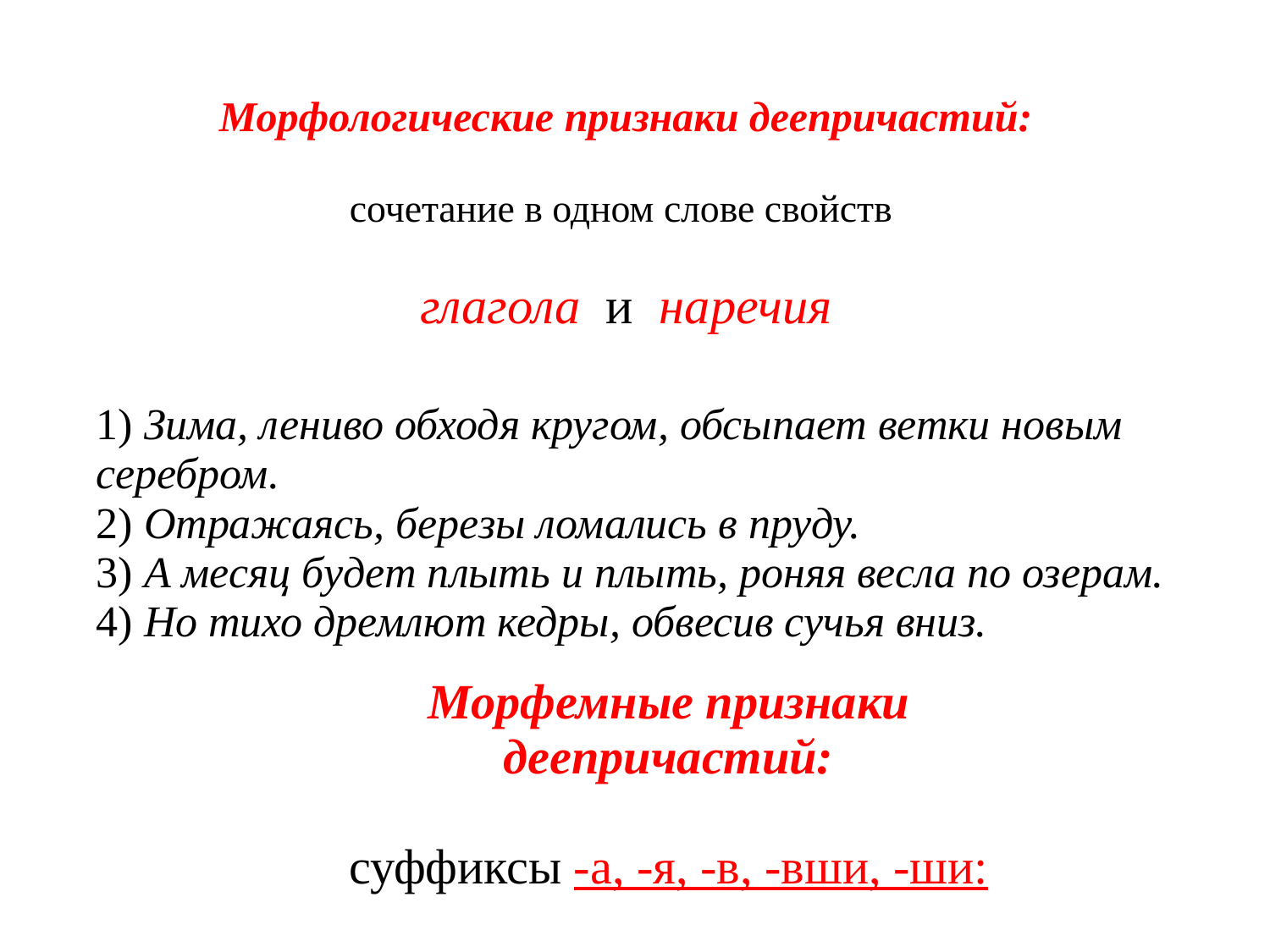

Морфологические признаки деепричастий:

сочетание в одном слове свойств

глагола  и  наречия
1) Зима, лениво обходя кругом, обсыпает ветки новым серебром.
2) Отражаясь, березы ломались в пруду.
3) А месяц будет плыть и плыть, роняя весла по озерам.
4) Но тихо дремлют кедры, обвесив сучья вниз.

Морфемные признаки деепричастий:

суффиксы -а, -я, -в, -вши, -ши: